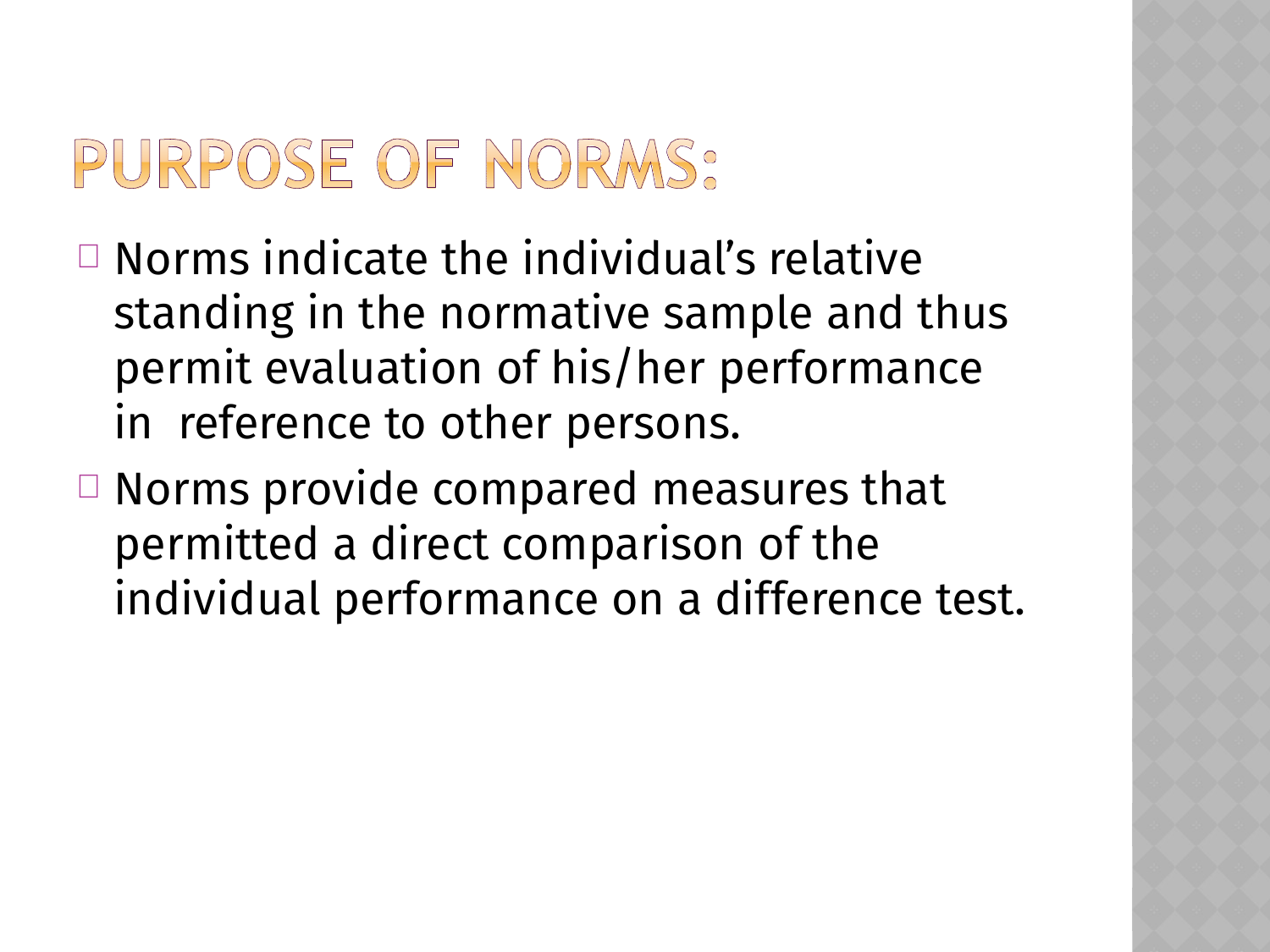

Norms indicate the individual’s relative  standing in the normative sample and thus  permit evaluation of his/her performance in  reference to other persons.
Norms provide compared measures that  permitted a direct comparison of the  individual performance on a difference test.